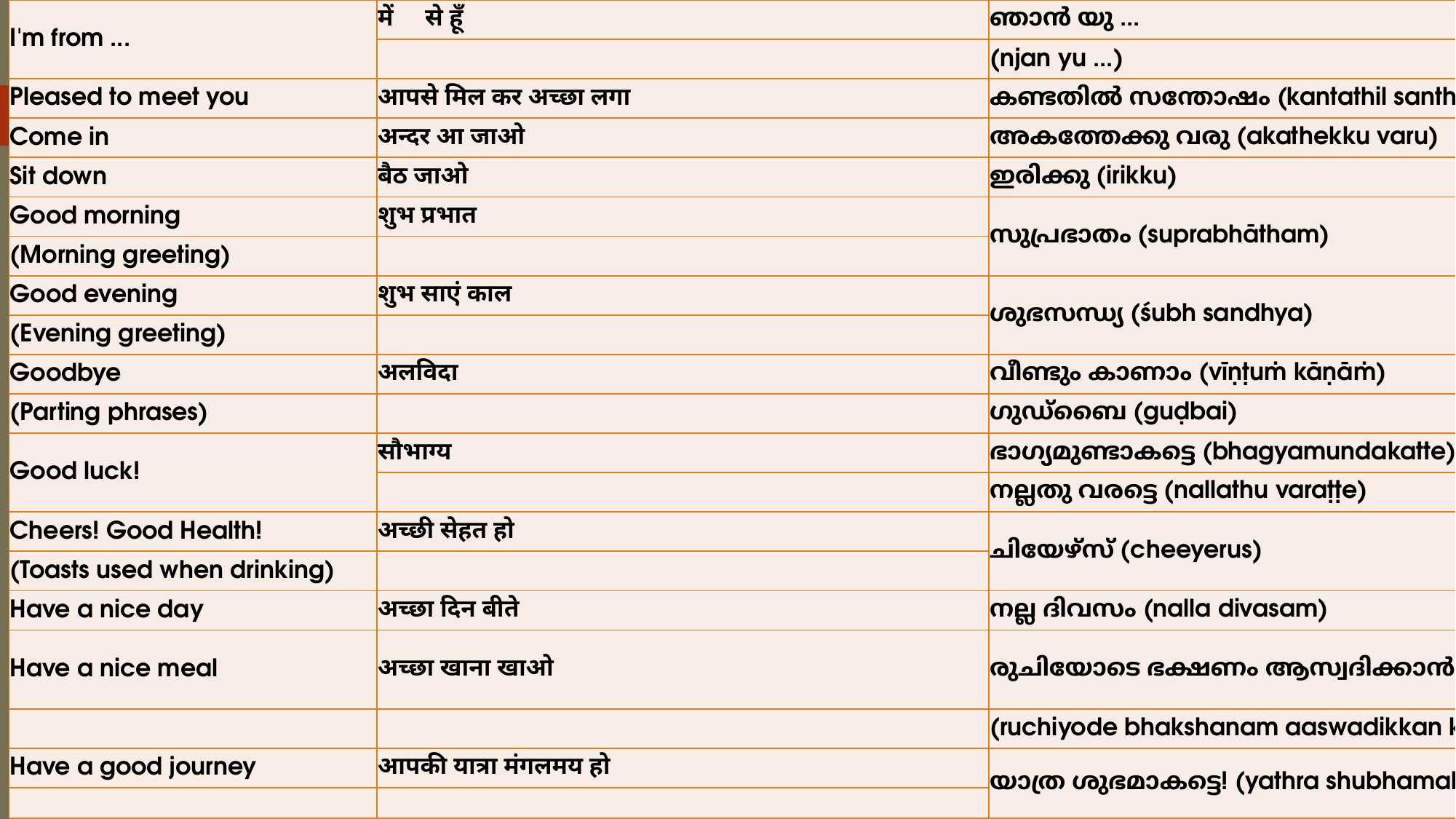

| I'm from ... | में से हूँ | ഞാന്‍ യു ... |
| --- | --- | --- |
|  |  | (njan yu ...) |
| Pleased to meet you | आपसे मिल कर अच्छा लगा | കണ്ടതില്‍ സന്തോഷം (kantathil santhosham) |
| Come in | अन्दर आ जाओ | അകത്തേക്കു വരു (akathekku varu) |
| Sit down | बैठ जाओ | ഇരിക്കു (irikku) |
| Good morning | शुभ प्रभात | സുപ്രഭാതം (suprabhātham) |
| (Morning greeting) |  |  |
| Good evening | शुभ साएं काल | ശുഭസന്ധ്യ (śubh sandhya) |
| (Evening greeting) |  |  |
| Goodbye | अलविदा | വീണ്ടും കാണാം (vīṇṭuṁ kāṇāṁ) |
| (Parting phrases) |  | ഗുഡ്‌ബൈ (guḍ‌bai) |
| Good luck! | सौभाग्य | ഭാഗ്യമുണ്ടാകട്ടെ (bhagyamundakatte) |
|  |  | നല്ലതു വരട്ടെ (nallathu varaṭṭe) |
| Cheers! Good Health! | अच्छी सेहत हो | ചിയേഴ്സ് (cheeyerus) |
| (Toasts used when drinking) |  |  |
| Have a nice day | अच्छा दिन बीते | നല്ല ദിവസം (nalla divasam) |
| Have a nice meal | अच्छा खाना खाओ | രുചിയോടെ ഭക്ഷണം ആസ്വദിക്കാന്‍ കഴിയട്ടേ |
|  |  | (ruchiyode bhakshanam aaswadikkan kazhiyatte) |
| Have a good journey | आपकी यात्रा मंगलमय हो | യാത്ര ശുഭമാകട്ടെ! (yathra shubhamakatte!) |
|  |  |  |